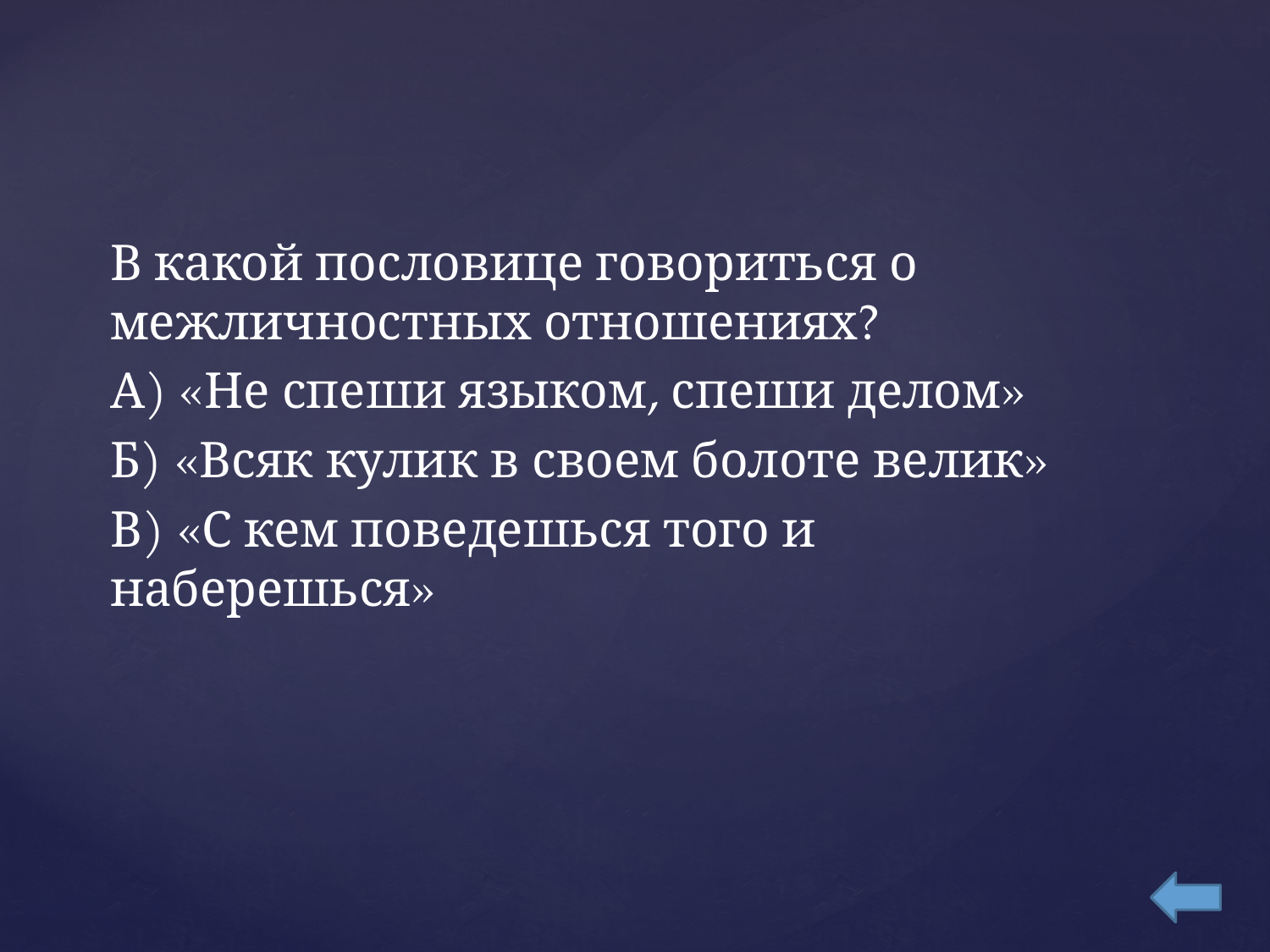

В какой пословице говориться о межличностных отношениях?
А) «Не спеши языком, спеши делом»
Б) «Всяк кулик в своем болоте велик»
В) «С кем поведешься того и наберешься»